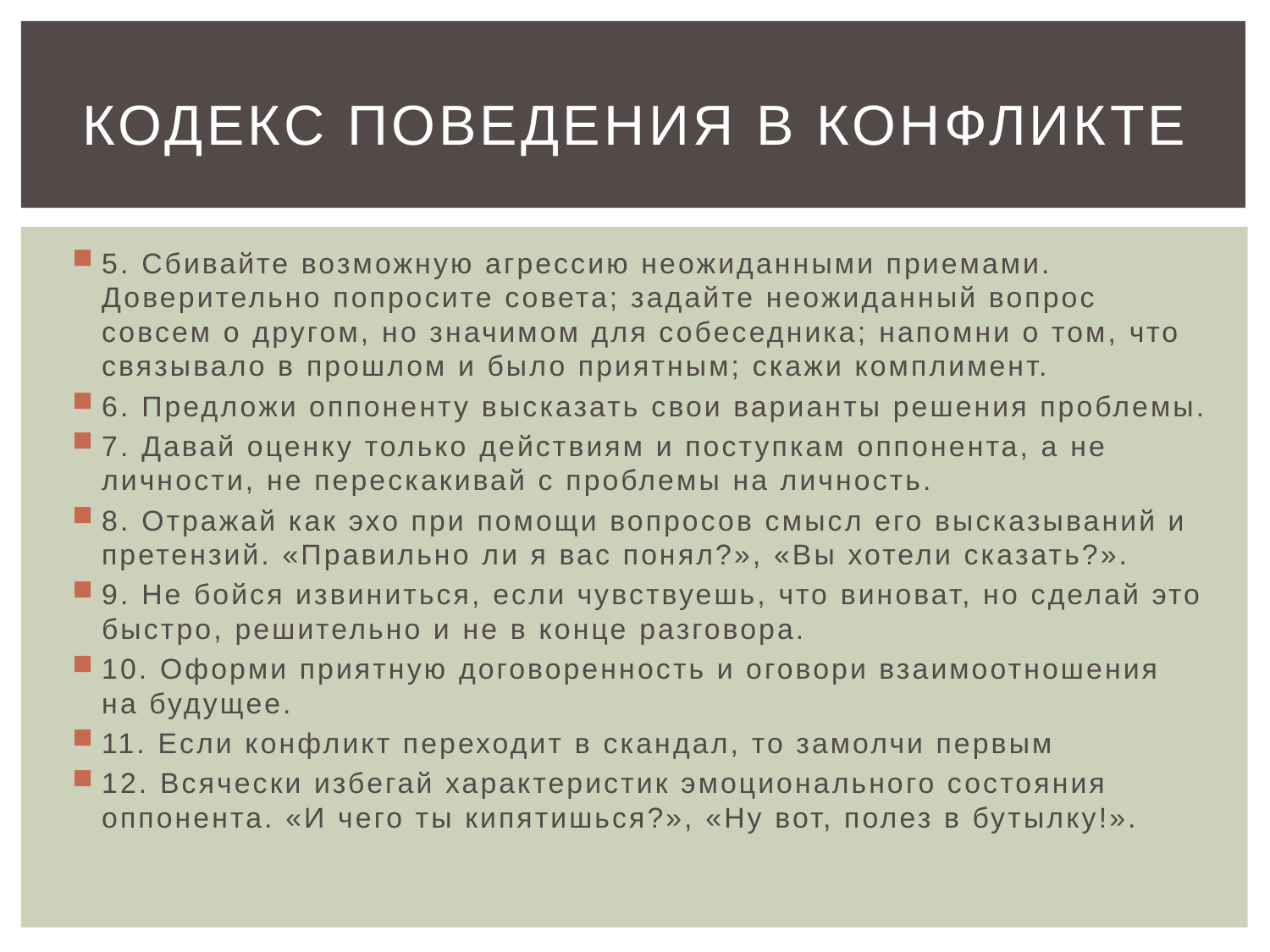

# Кодекс поведения в конфликте
5. Сбивайте возможную агрессию неожиданными приемами. Доверительно попросите совета; задайте неожиданный вопрос совсем о другом, но значимом для собеседника; напомни о том, что связывало в прошлом и было приятным; скажи комплимент.
6. Предложи оппоненту высказать свои варианты решения проблемы.
7. Давай оценку только действиям и поступкам оппонента, а не личности, не перескакивай с проблемы на личность.
8. Отражай как эхо при помощи вопросов смысл его высказываний и претензий. «Правильно ли я вас понял?», «Вы хотели сказать?».
9. Не бойся извиниться, если чувствуешь, что виноват, но сделай это быстро, решительно и не в конце разговора.
10. Оформи приятную договоренность и оговори взаимоотношения на будущее.
11. Если конфликт переходит в скандал, то замолчи первым
12. Всячески избегай характеристик эмоционального состояния оппонента. «И чего ты кипятишься?», «Ну вот, полез в бутылку!».